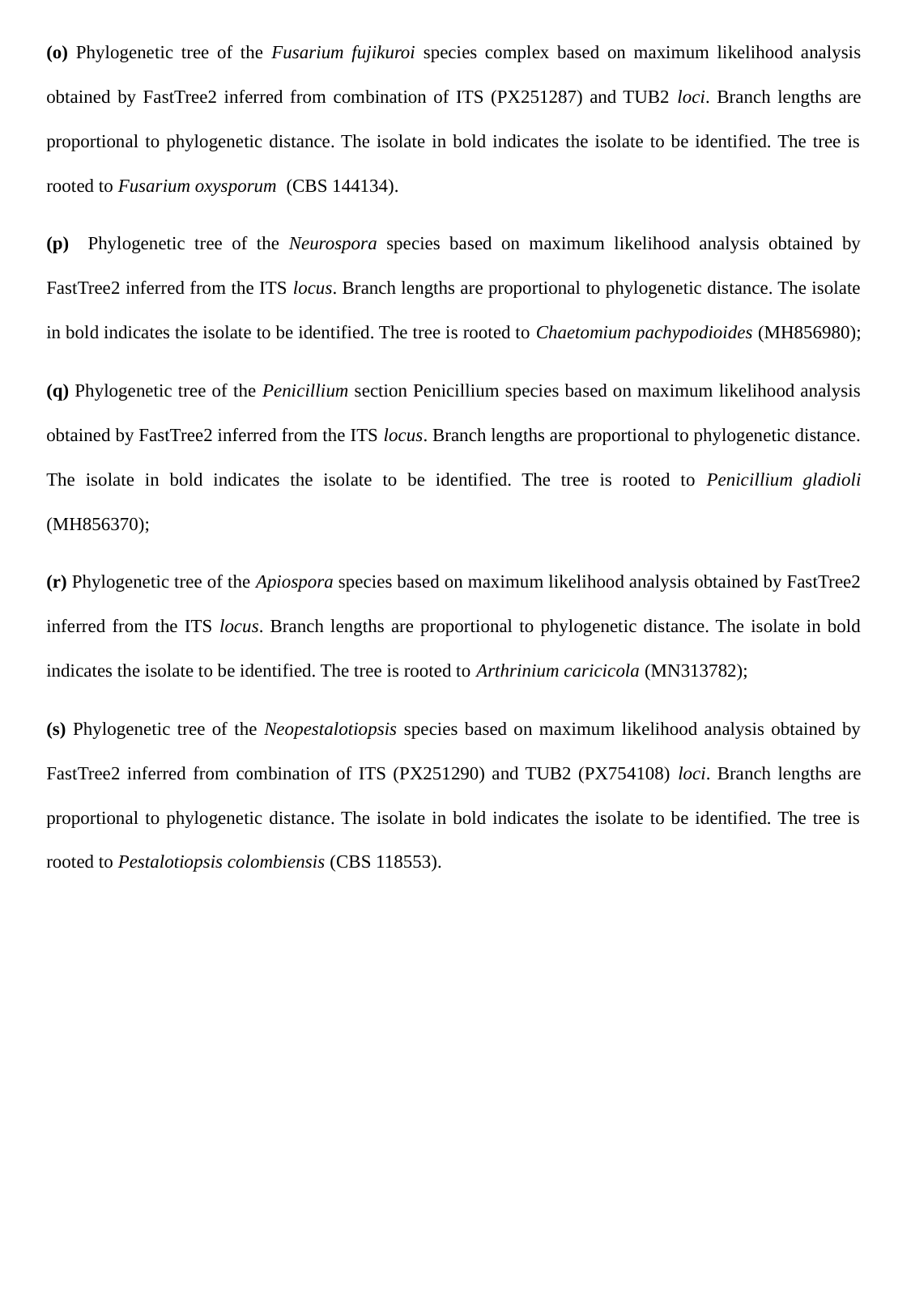

(o) Phylogenetic tree of the Fusarium fujikuroi species complex based on maximum likelihood analysis obtained by FastTree2 inferred from combination of ITS (PX251287) and TUB2 loci. Branch lengths are proportional to phylogenetic distance. The isolate in bold indicates the isolate to be identified. The tree is rooted to Fusarium oxysporum  (CBS 144134).
(p)  Phylogenetic tree of the Neurospora species based on maximum likelihood analysis obtained by FastTree2 inferred from the ITS locus. Branch lengths are proportional to phylogenetic distance. The isolate in bold indicates the isolate to be identified. The tree is rooted to Chaetomium pachypodioides (MH856980);
(q) Phylogenetic tree of the Penicillium section Penicillium species based on maximum likelihood analysis obtained by FastTree2 inferred from the ITS locus. Branch lengths are proportional to phylogenetic distance. The isolate in bold indicates the isolate to be identified. The tree is rooted to Penicillium gladioli (MH856370);
(r) Phylogenetic tree of the Apiospora species based on maximum likelihood analysis obtained by FastTree2 inferred from the ITS locus. Branch lengths are proportional to phylogenetic distance. The isolate in bold indicates the isolate to be identified. The tree is rooted to Arthrinium caricicola (MN313782);
(s) Phylogenetic tree of the Neopestalotiopsis species based on maximum likelihood analysis obtained by FastTree2 inferred from combination of ITS (PX251290) and TUB2 (PX754108) loci. Branch lengths are proportional to phylogenetic distance. The isolate in bold indicates the isolate to be identified. The tree is rooted to Pestalotiopsis colombiensis (CBS 118553).